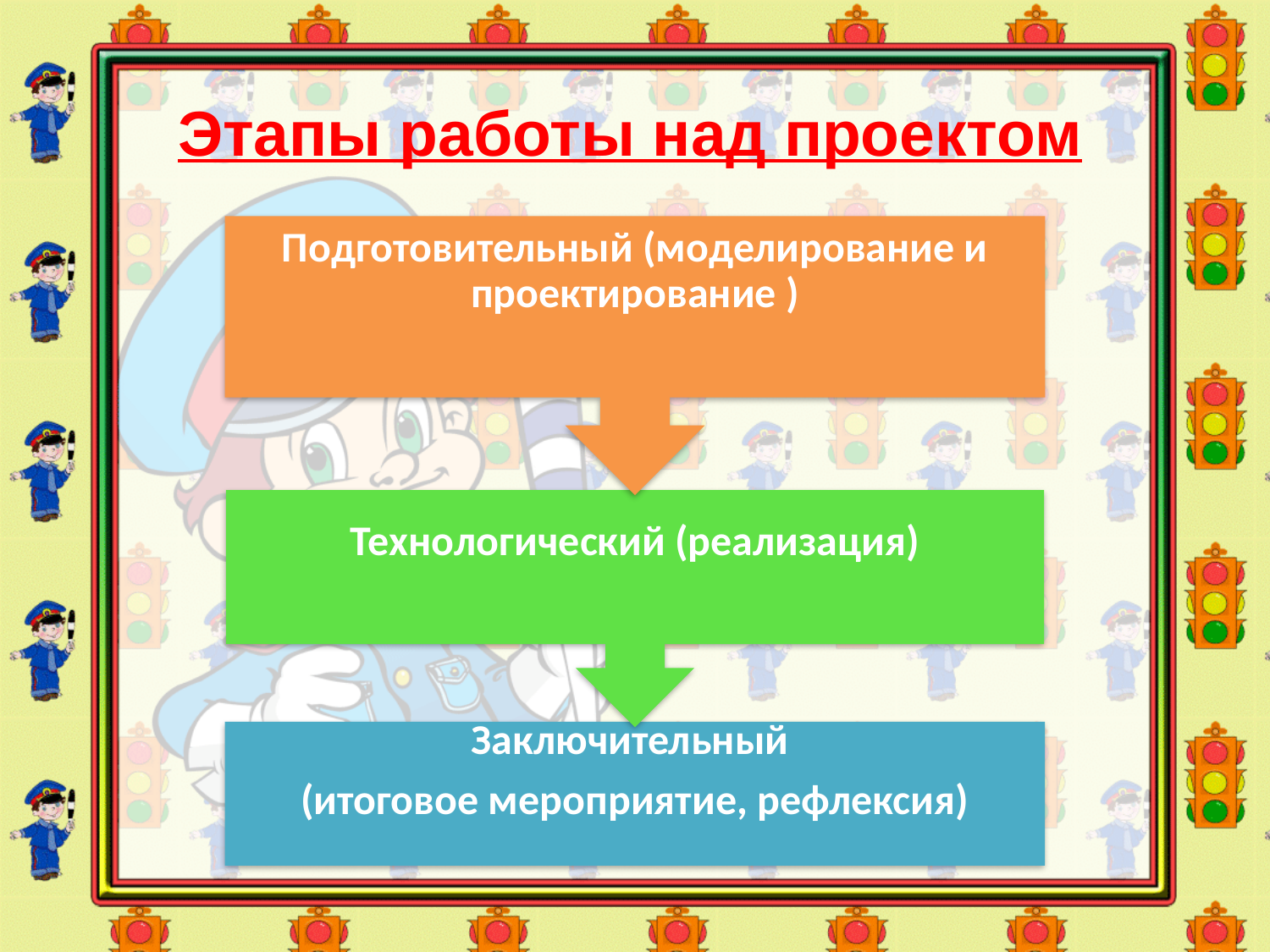

Этапы работы над проектом
Заключительный
(итоговое мероприятие, рефлексия)
Технологический (реализация)
Подготовительный (моделирование и проектирование )